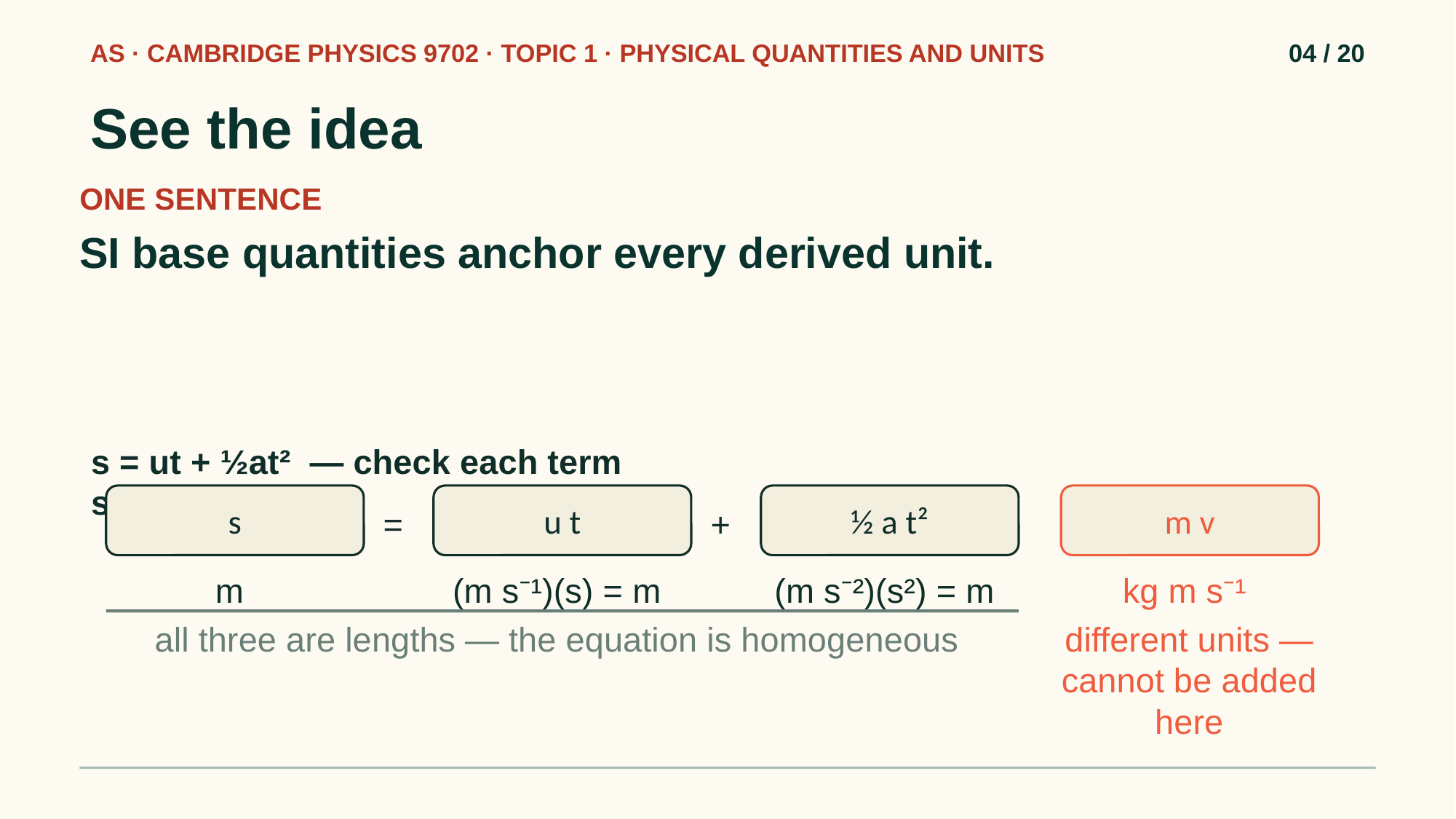

AS · CAMBRIDGE PHYSICS 9702 · TOPIC 1 · PHYSICAL QUANTITIES AND UNITS
04 / 20
See the idea
ONE SENTENCE
SI base quantities anchor every derived unit.
s = ut + ½at²  — check each term separately
s
u t
½ a t²
m v
=
+
m
(m s⁻¹)(s) = m
(m s⁻²)(s²) = m
kg m s⁻¹

all three are lengths — the equation is homogeneous
different units — cannot be added here